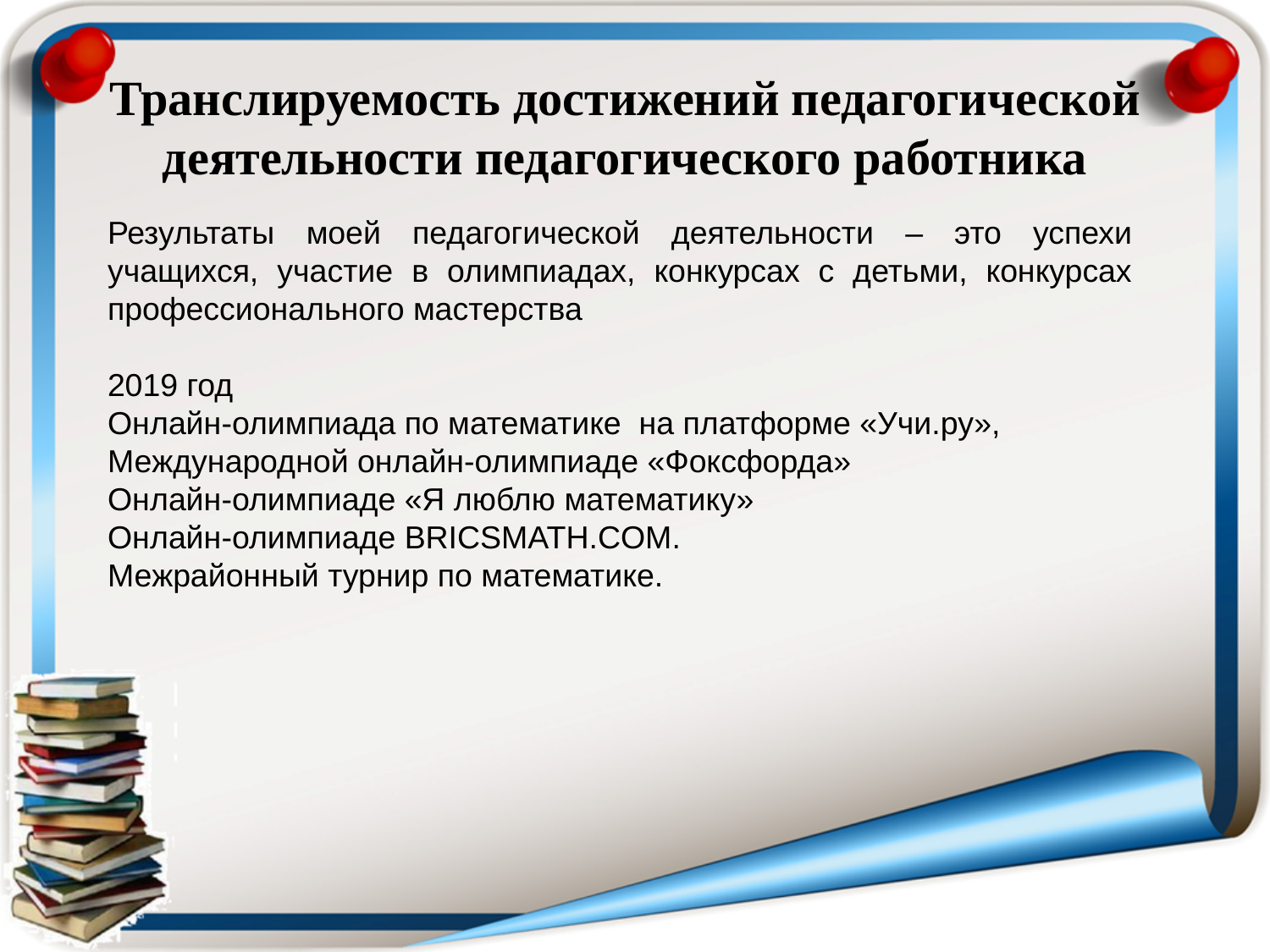

# Транслируемость достижений педагогической деятельности педагогического работника
Результаты моей педагогической деятельности – это успехи учащихся, участие в олимпиадах, конкурсах с детьми, конкурсах профессионального мастерства

2019 год
Онлайн-олимпиада по математике  на платформе «Учи.ру»,
Международной онлайн-олимпиаде «Фоксфорда»
Онлайн-олимпиаде «Я люблю математику»
Онлайн-олимпиаде BRICSMATH.COM.
Межрайонный турнир по математике.